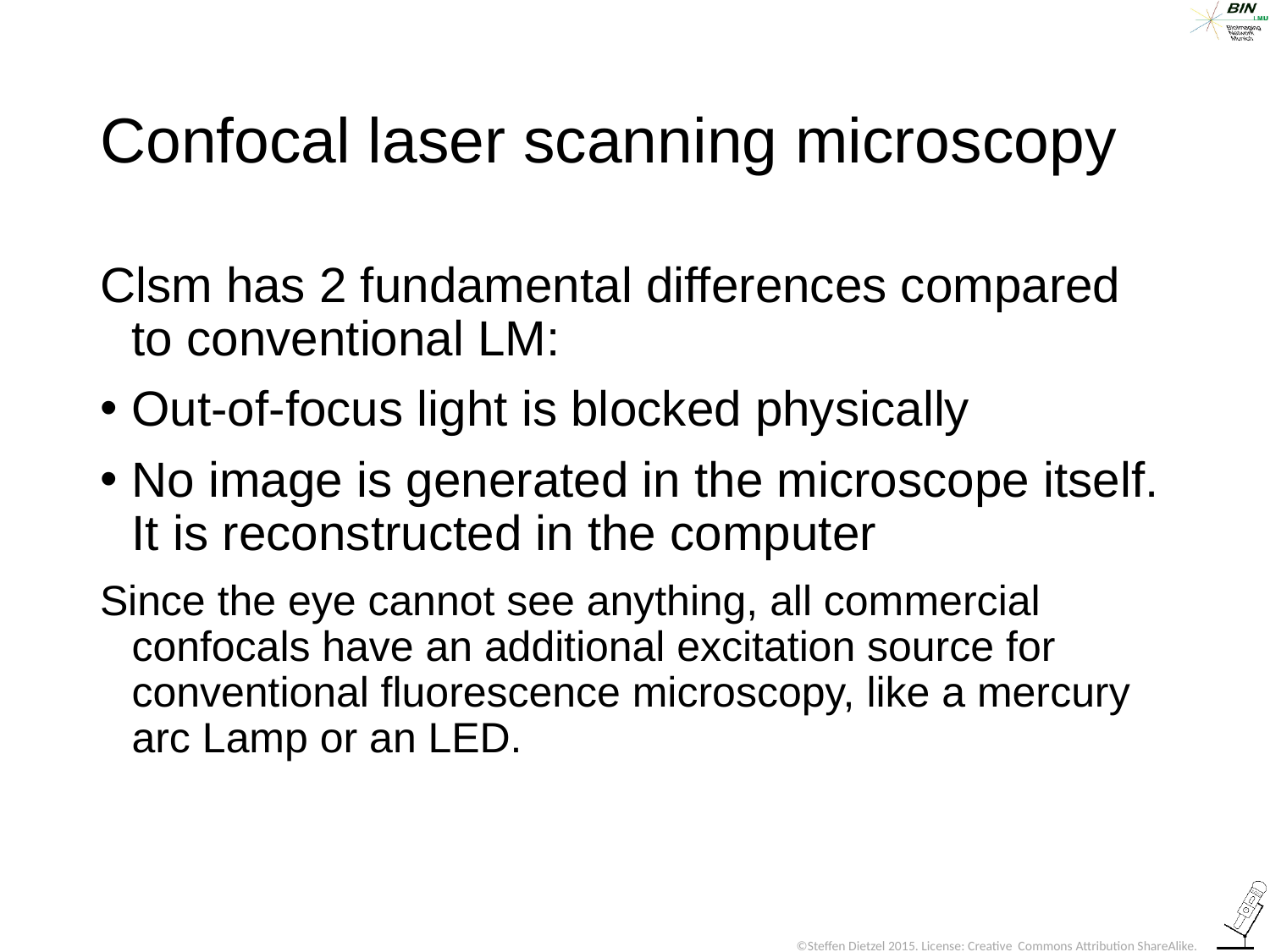

# Confocal laser scanning microscopy
Clsm has 2 fundamental differences compared to conventional LM:
Out-of-focus light is blocked physically
No image is generated in the microscope itself. It is reconstructed in the computer
Since the eye cannot see anything, all commercial confocals have an additional excitation source for conventional fluorescence microscopy, like a mercury arc Lamp or an LED.